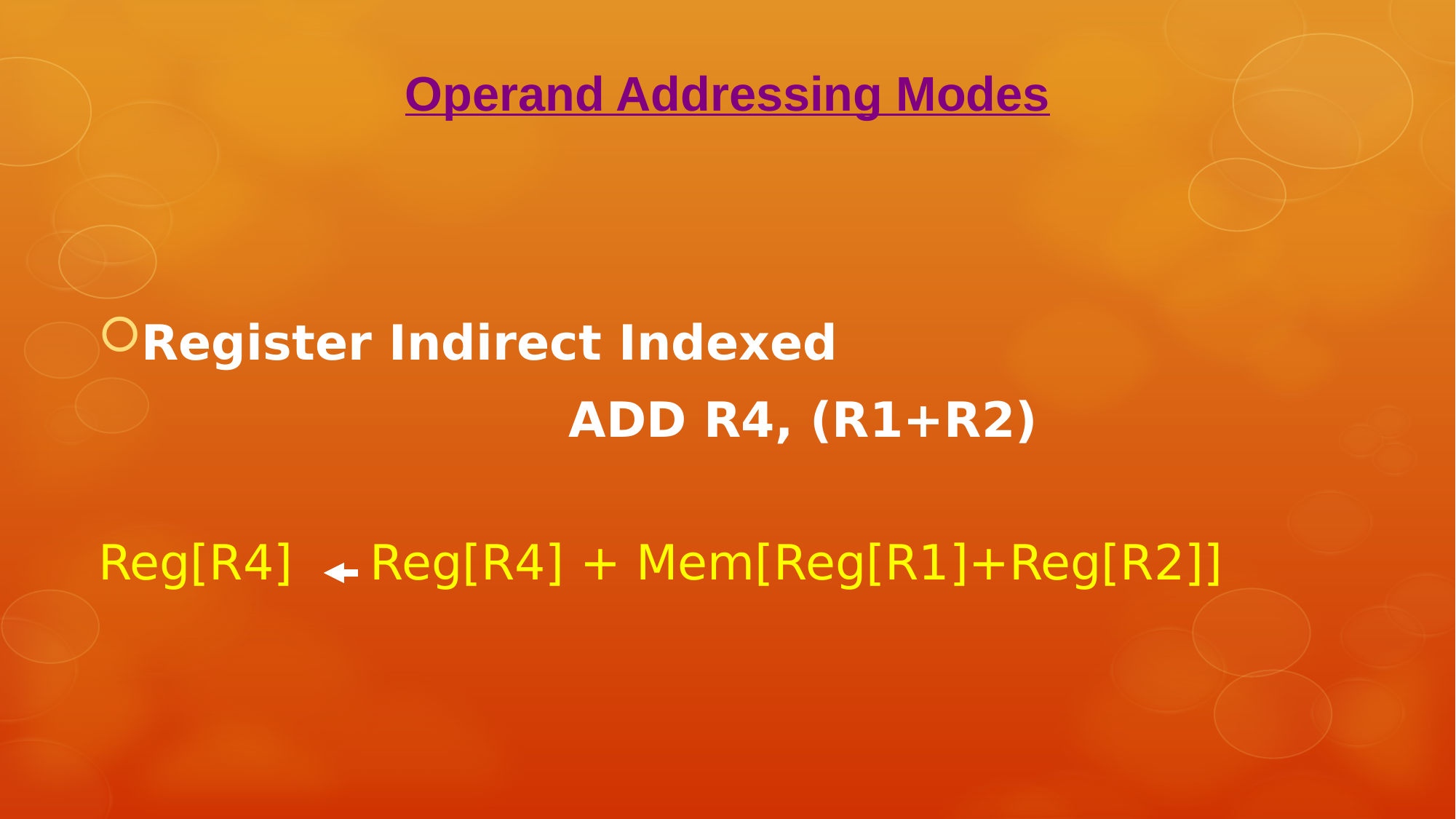

Operand Addressing Modes
Register Indirect Indexed
				  ADD R4, (R1+R2)

Reg[R4]     Reg[R4] + Mem[Reg[R1]+Reg[R2]]